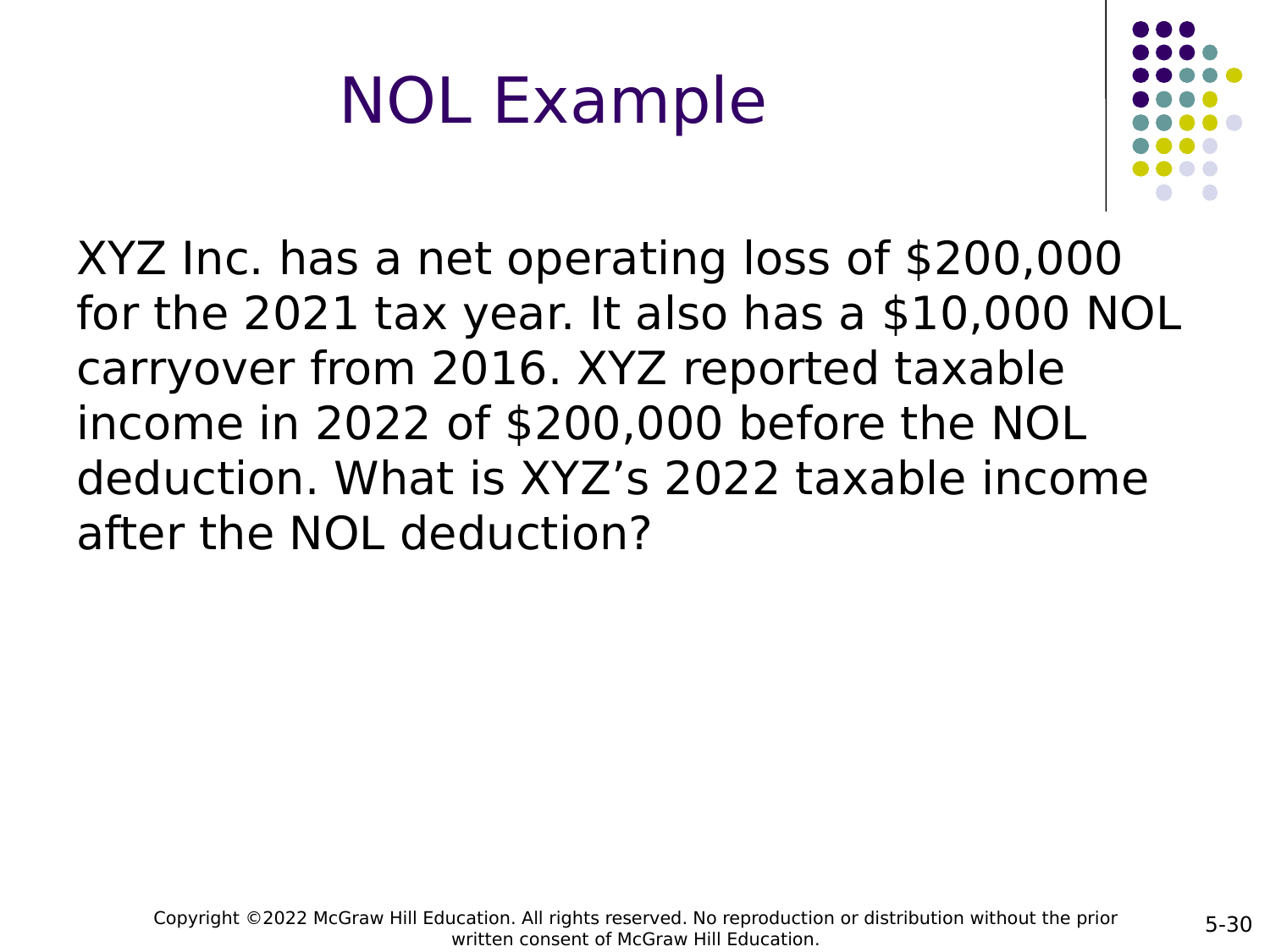

# NOL Example
XYZ Inc. has a net operating loss of $200,000 for the 2021 tax year. It also has a $10,000 NOL carryover from 2016. XYZ reported taxable income in 2022 of $200,000 before the NOL deduction. What is XYZ’s 2022 taxable income after the NOL deduction?
5-30